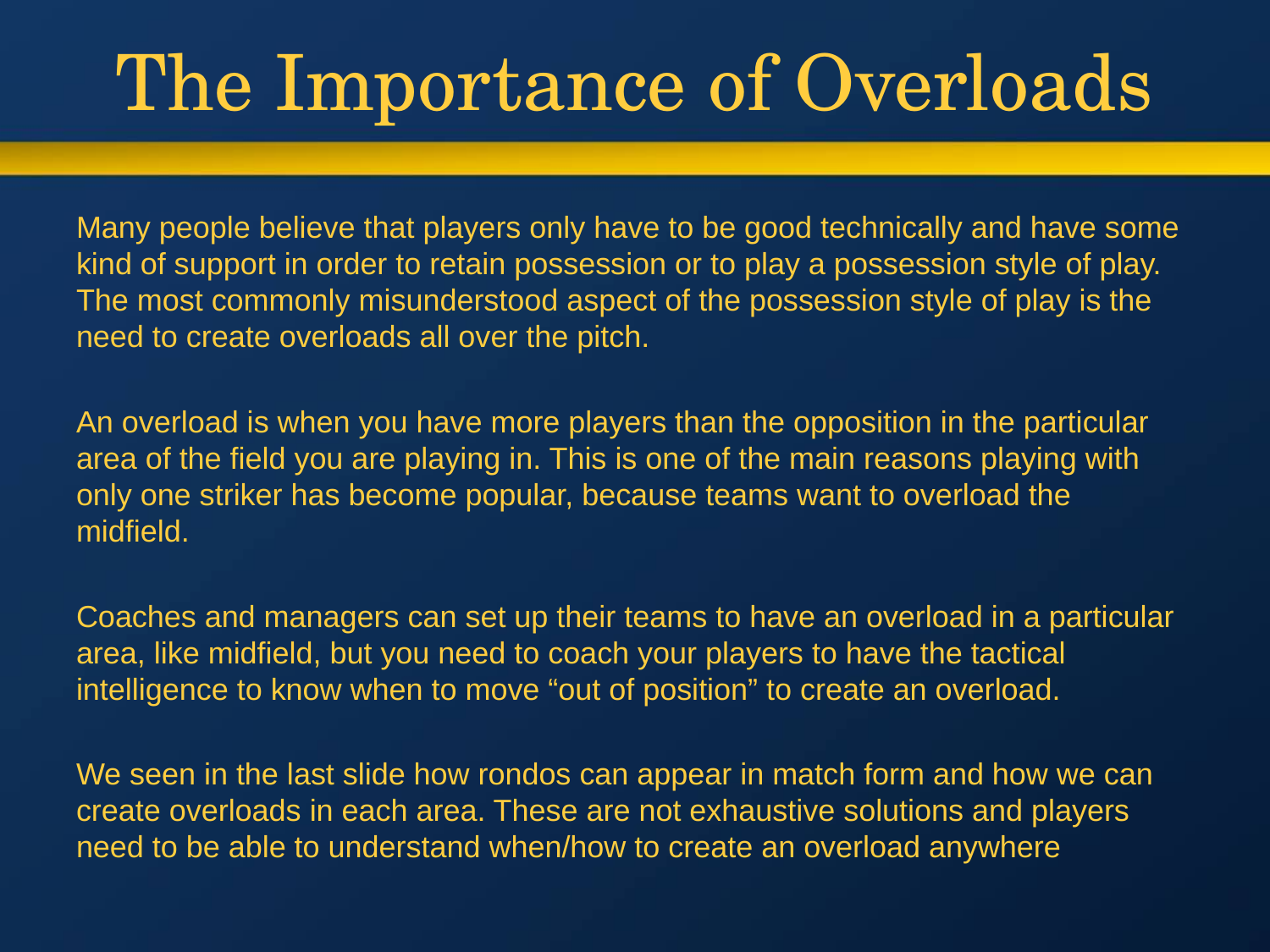

# The Importance of Overloads
Many people believe that players only have to be good technically and have some kind of support in order to retain possession or to play a possession style of play. The most commonly misunderstood aspect of the possession style of play is the need to create overloads all over the pitch.

An overload is when you have more players than the opposition in the particular area of the field you are playing in. This is one of the main reasons playing with only one striker has become popular, because teams want to overload the midfield.

Coaches and managers can set up their teams to have an overload in a particular area, like midfield, but you need to coach your players to have the tactical intelligence to know when to move “out of position” to create an overload.

We seen in the last slide how rondos can appear in match form and how we can create overloads in each area. These are not exhaustive solutions and players need to be able to understand when/how to create an overload anywhere